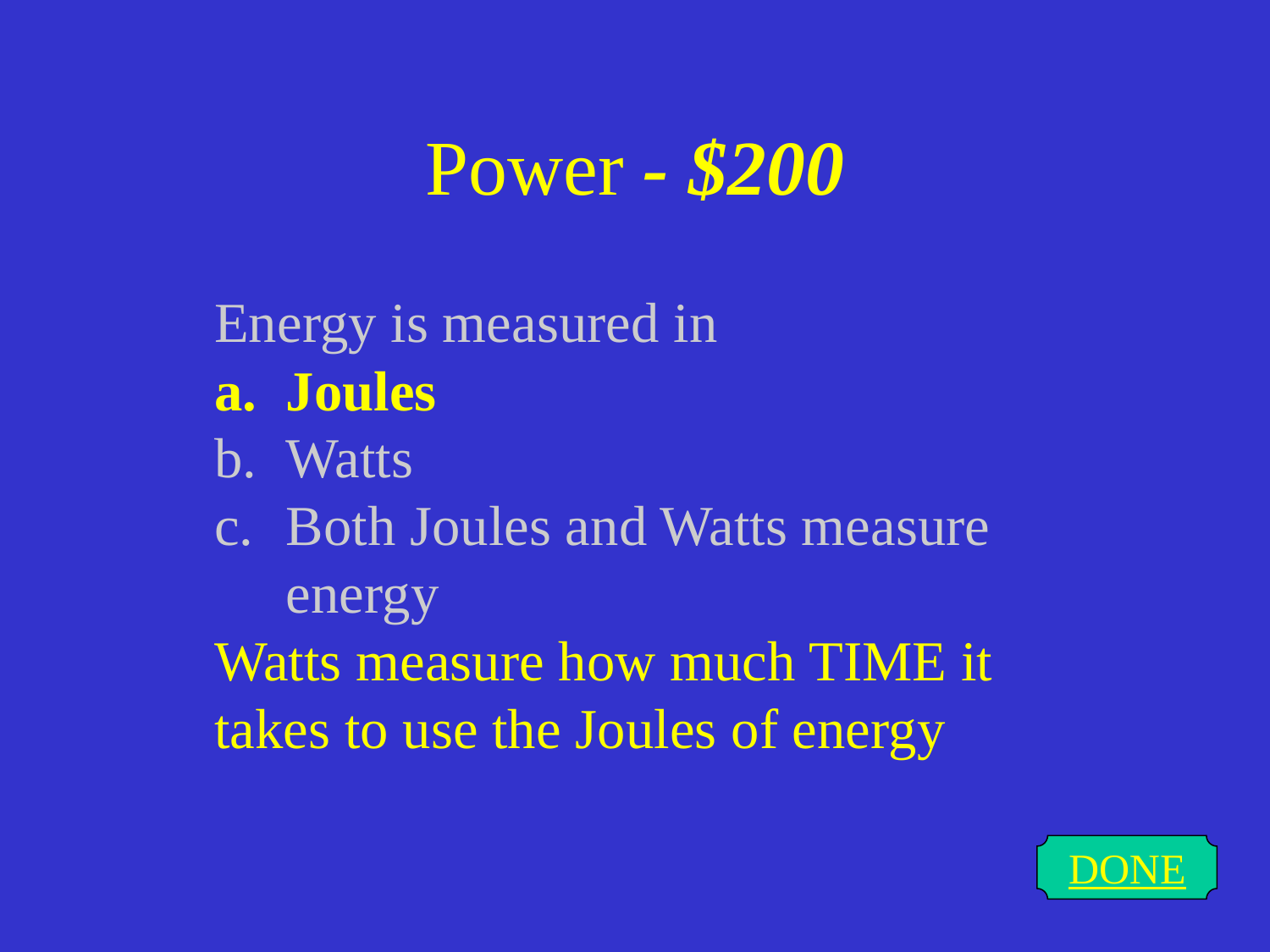

# Power - $200
Energy is measured in
Joules
Watts
Both Joules and Watts measure energy
Watts measure how much TIME it takes to use the Joules of energy

DONE